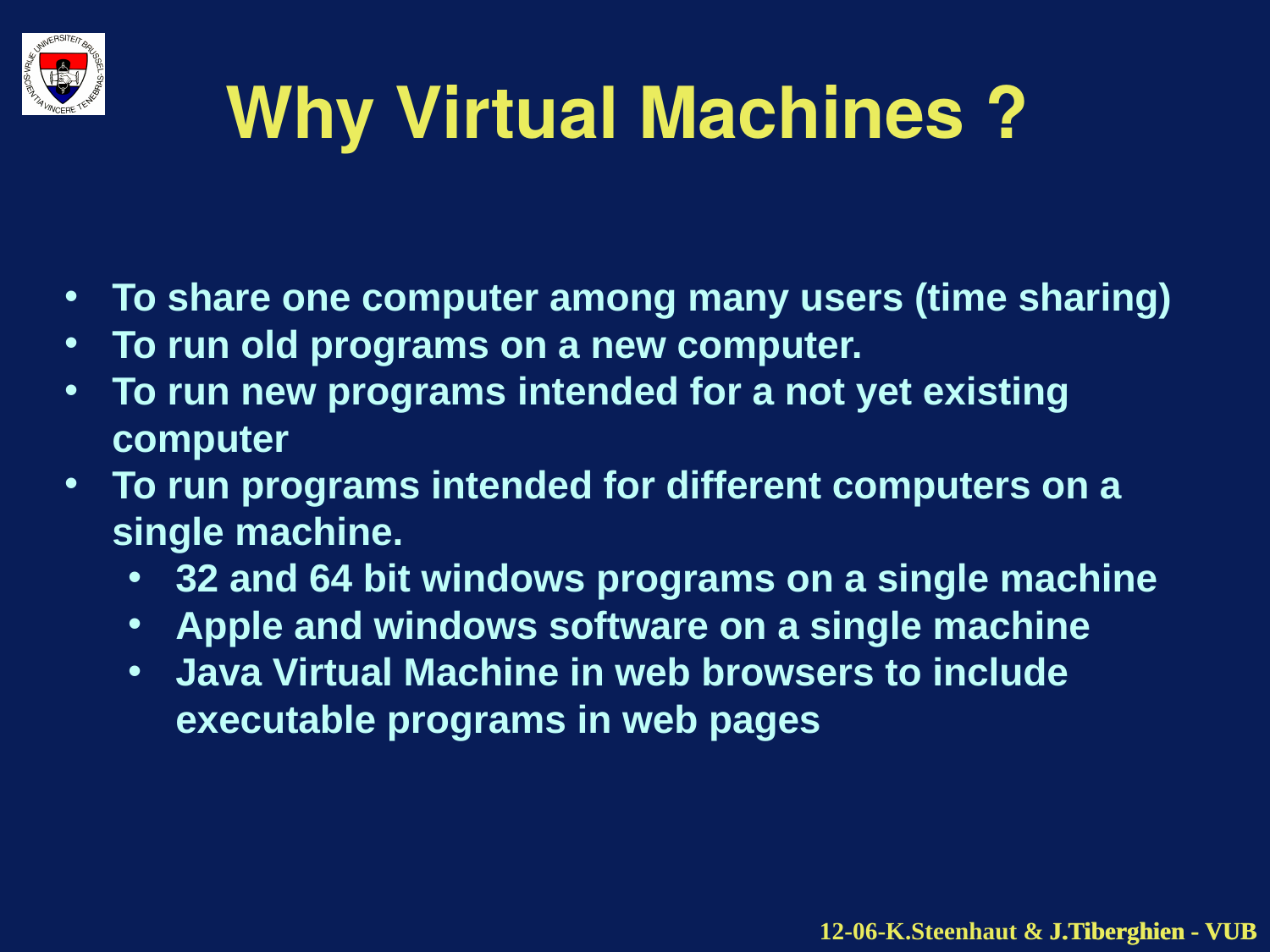

# Why Virtual Machines ?
To share one computer among many users (time sharing)
To run old programs on a new computer.
To run new programs intended for a not yet existing computer
To run programs intended for different computers on a single machine.
32 and 64 bit windows programs on a single machine
Apple and windows software on a single machine
Java Virtual Machine in web browsers to include executable programs in web pages